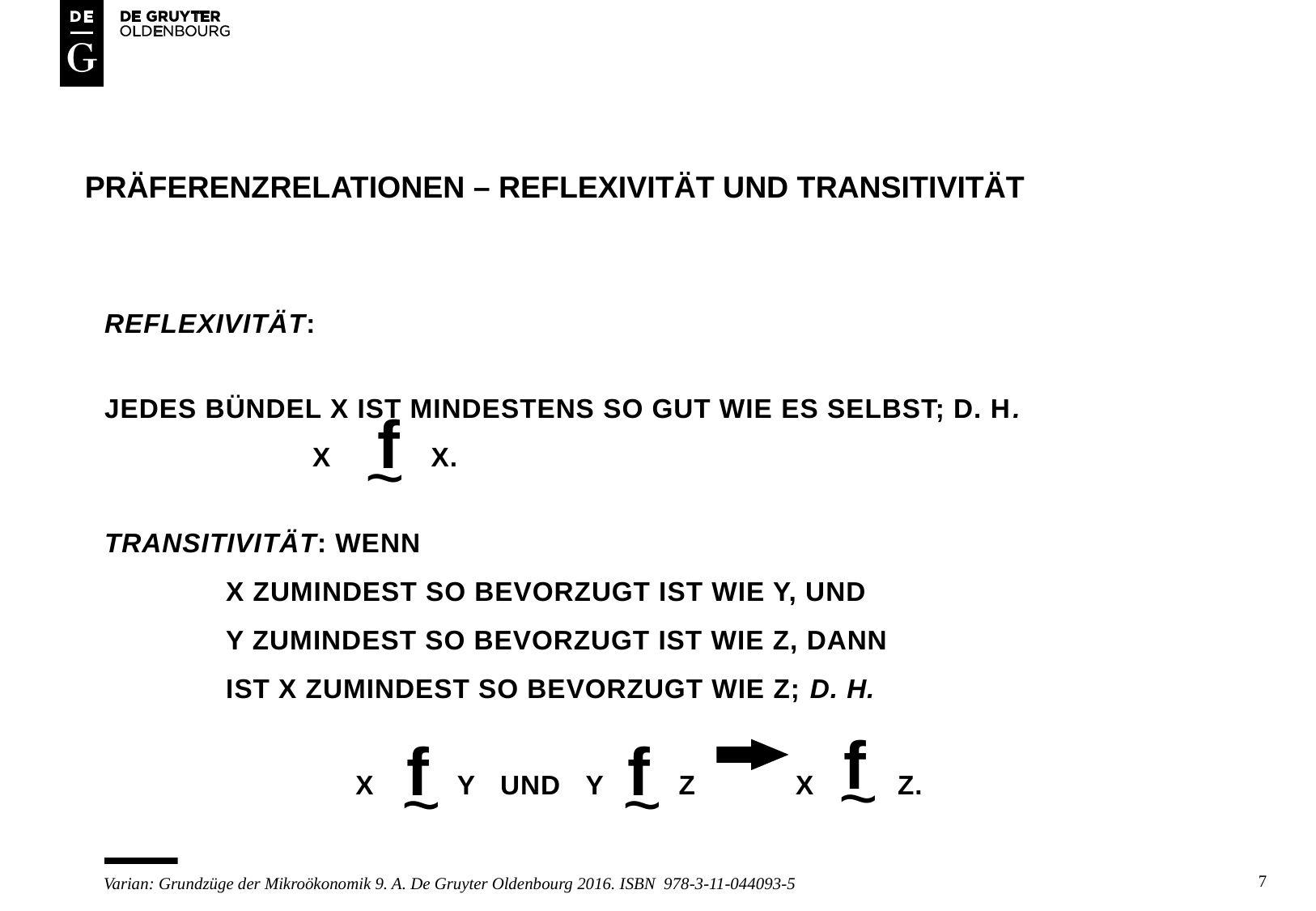

# Präferenzrelationen – Reflexivität und transitivität
Reflexivität:
Jedes Bündel x ist mindestens so gut wie es selbst; d. h.
                         X            x.
Transitivität: Wenn
	x zumindest so bevorzugt ist wie y, und
	y zumindest so bevorzugt ist wie z, dann
	ist x zumindest so bevorzugt wie z; d. h.
 		 x          y   und   y         z            x          z.

f
~
f
~
f
~
f
~

7
Varian: Grundzüge der Mikroökonomik 9. A. De Gruyter Oldenbourg 2016. ISBN  978-3-11-044093-5